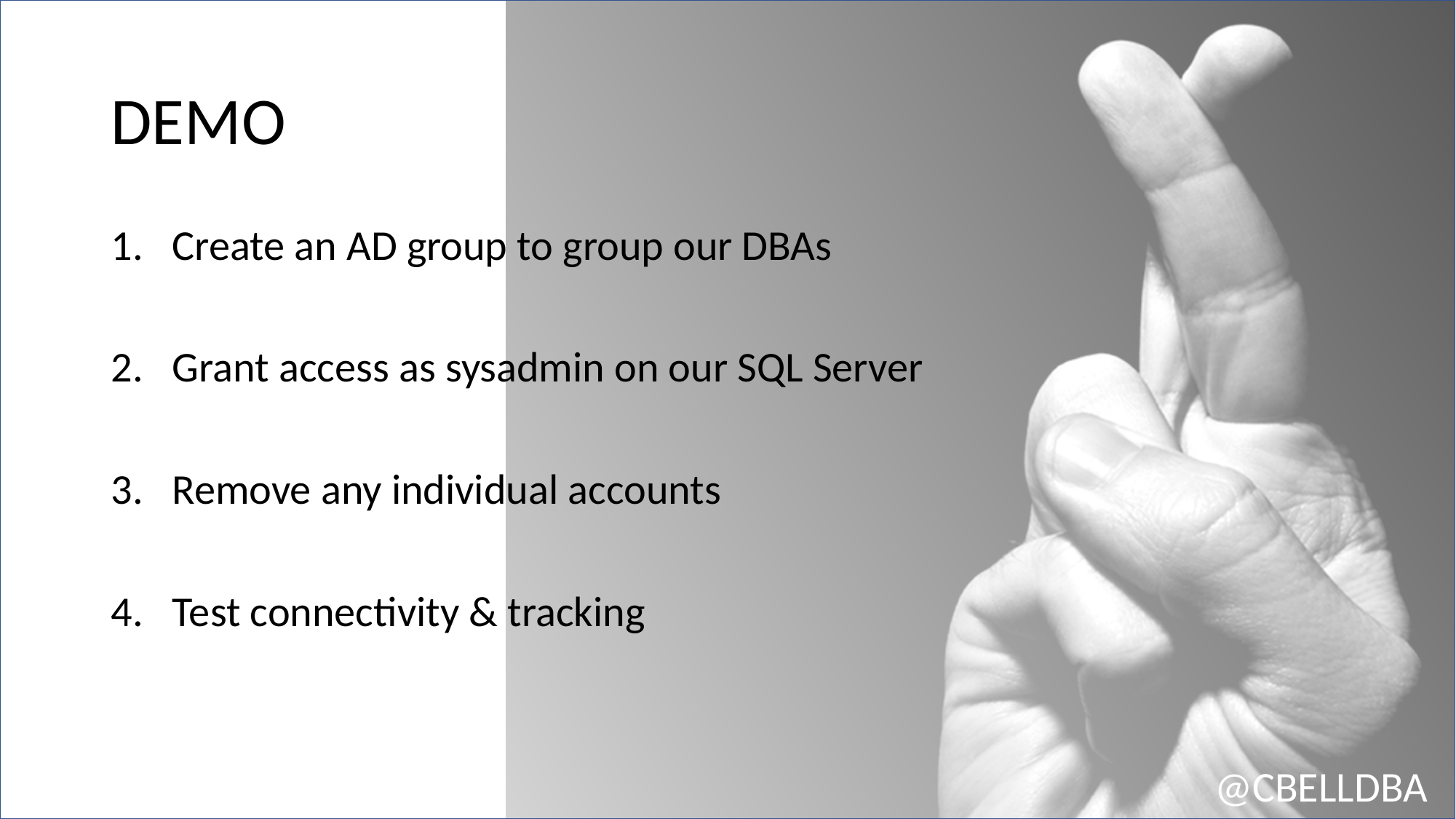

# DEMO
Create an AD group to group our DBAs

Grant access as sysadmin on our SQL Server

Remove any individual accounts

Test connectivity & tracking